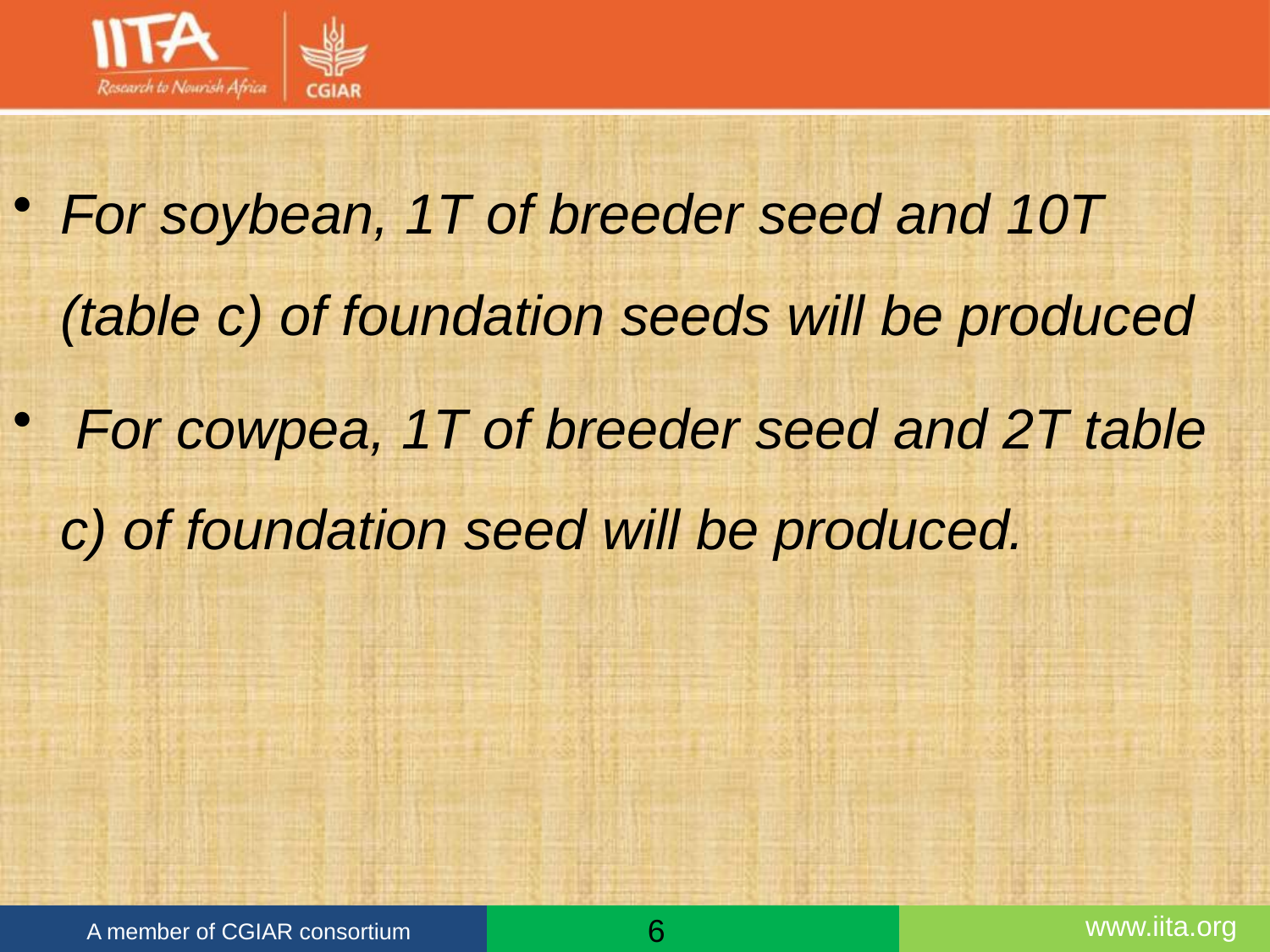

For soybean, 1T of breeder seed and 10T (table c) of foundation seeds will be produced
 For cowpea, 1T of breeder seed and 2T table c) of foundation seed will be produced.
6